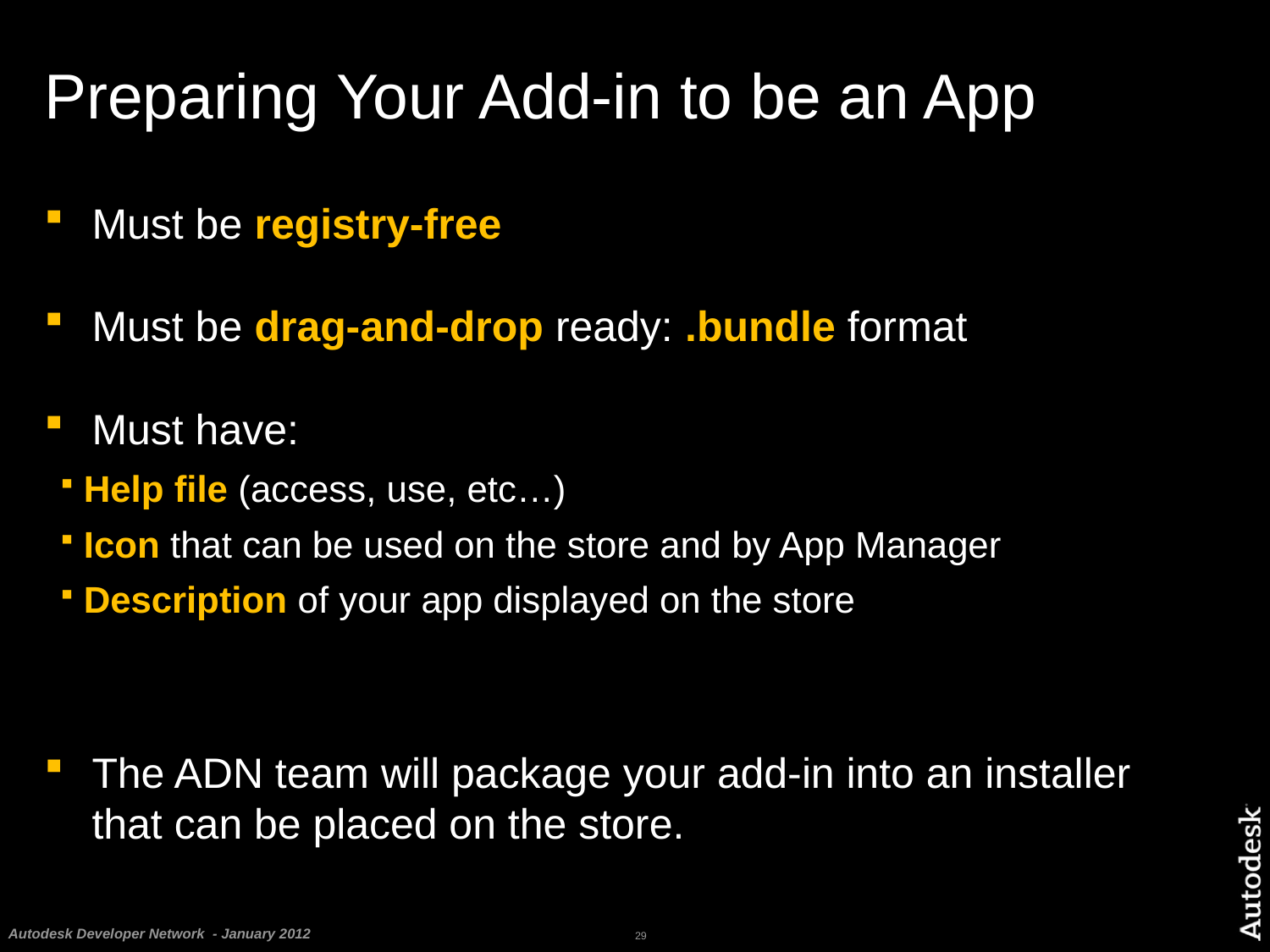

# Preparing Your Add-in to be an App
Must be registry-free

Must be drag-and-drop ready: .bundle format

Must have:
Help file (access, use, etc…)
Icon that can be used on the store and by App Manager
Description of your app displayed on the store

The ADN team will package your add-in into an installer that can be placed on the store.